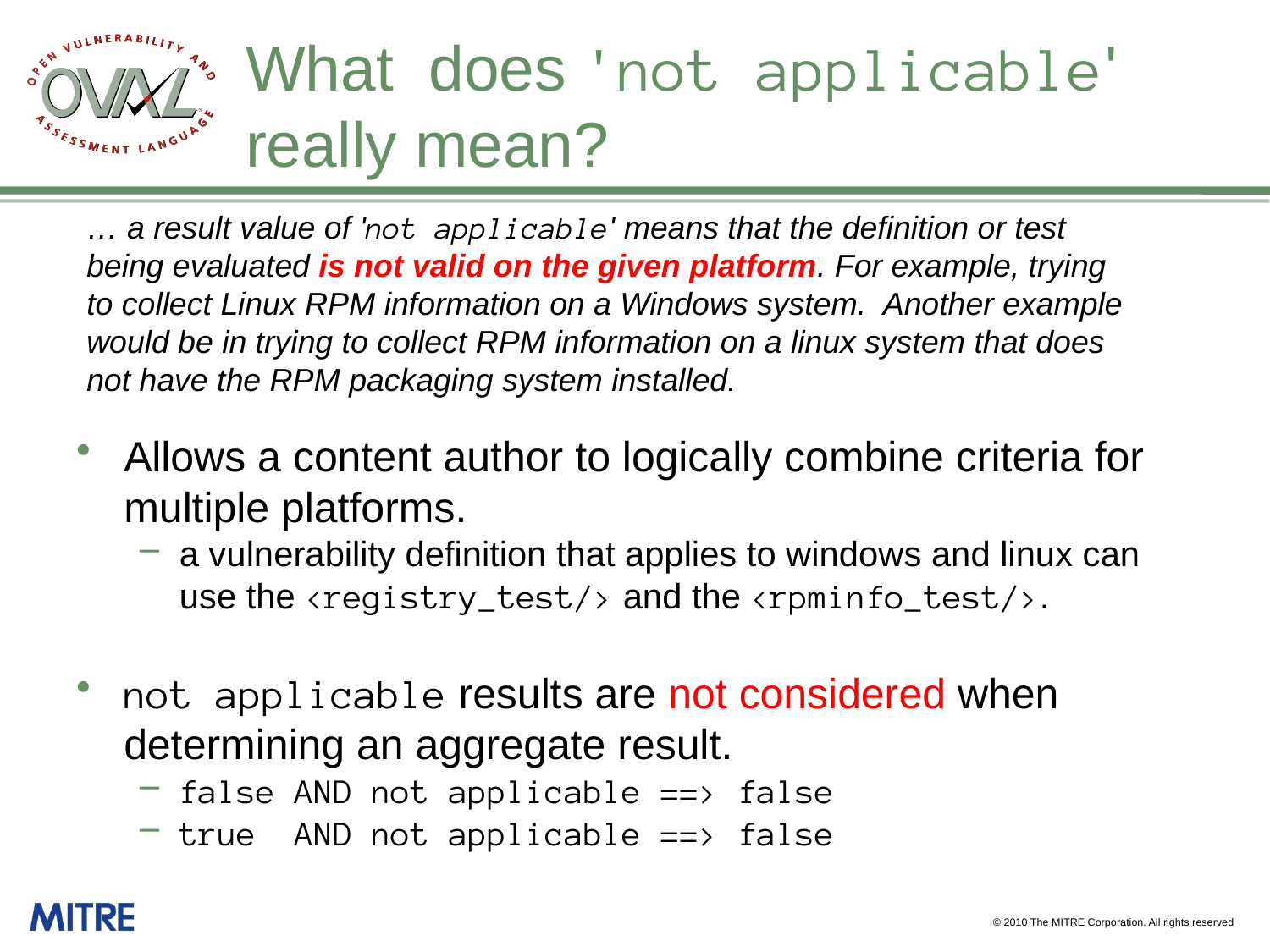

# What  does 'not applicable' really mean?
… a result value of 'not applicable' means that the definition or test being evaluated is not valid on the given platform. For example, trying to collect Linux RPM information on a Windows system.  Another example would be in trying to collect RPM information on a linux system that does not have the RPM packaging system installed.
Allows a content author to logically combine criteria for multiple platforms.
a vulnerability definition that applies to windows and linux can use the <registry_test/> and the <rpminfo_test/>.

not applicable results are not considered when determining an aggregate result.
false AND not applicable ==> false
true  AND not applicable ==> false